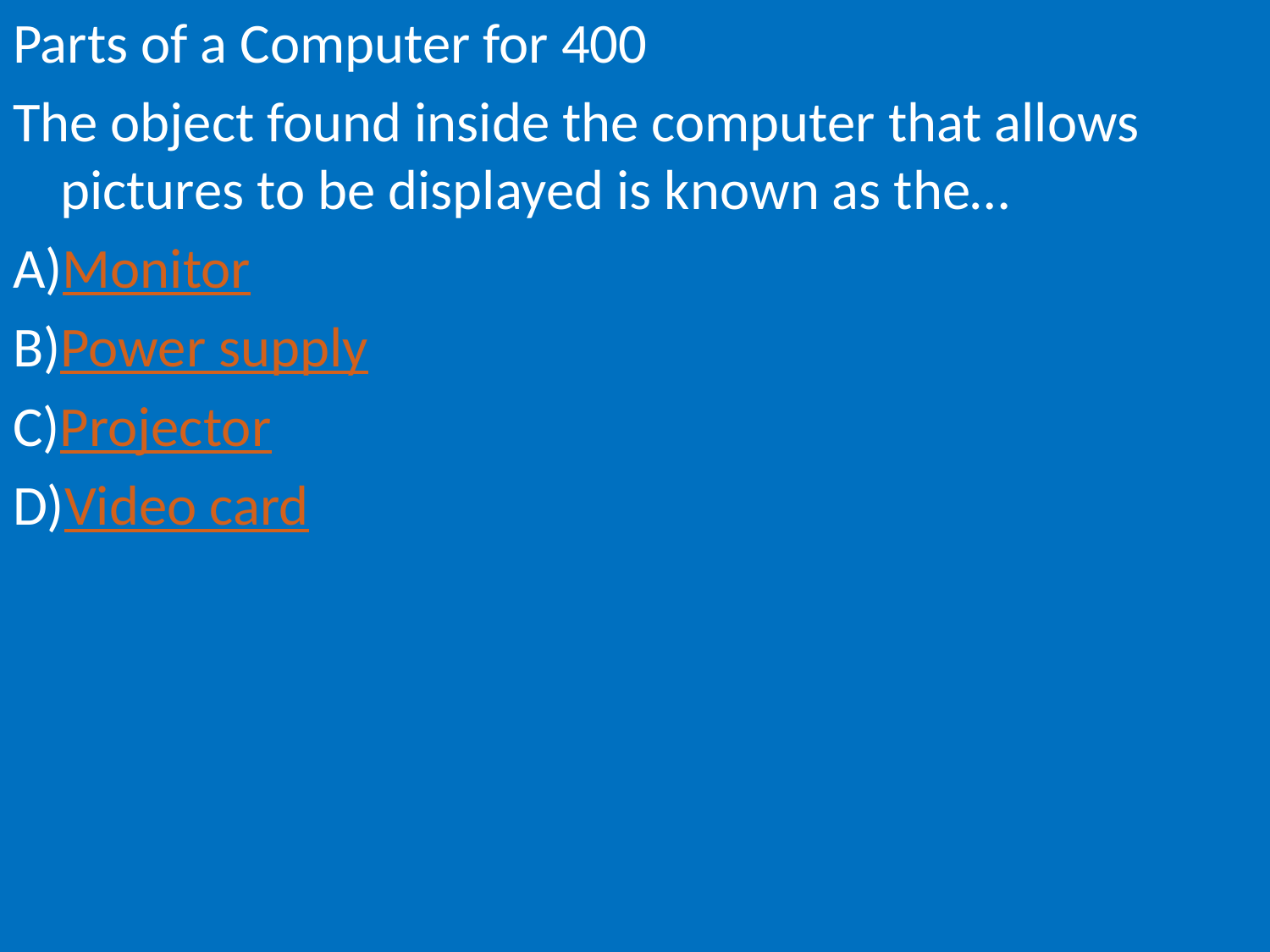

Parts of a Computer for 400
The object found inside the computer that allows pictures to be displayed is known as the…
A)Monitor
B)Power supply
C)Projector
D)Video card